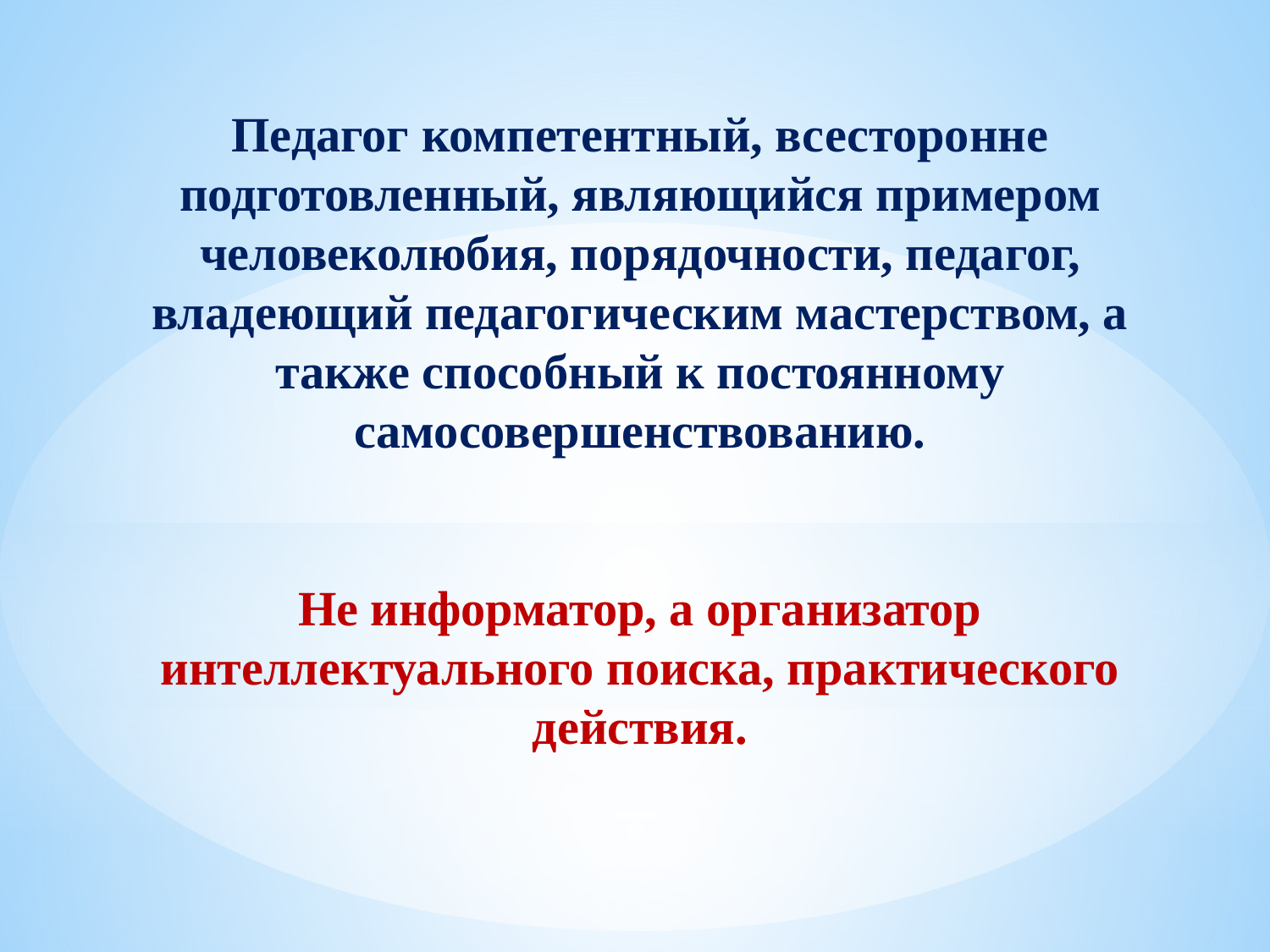

Педагог компетентный, всесторонне подготовленный, являющийся примером человеколюбия, порядочности, педагог, владеющий педагогическим мастерством, а также способный к постоянному самосовершенствованию.

Не информатор, а организатор интеллектуального поиска, практического действия.